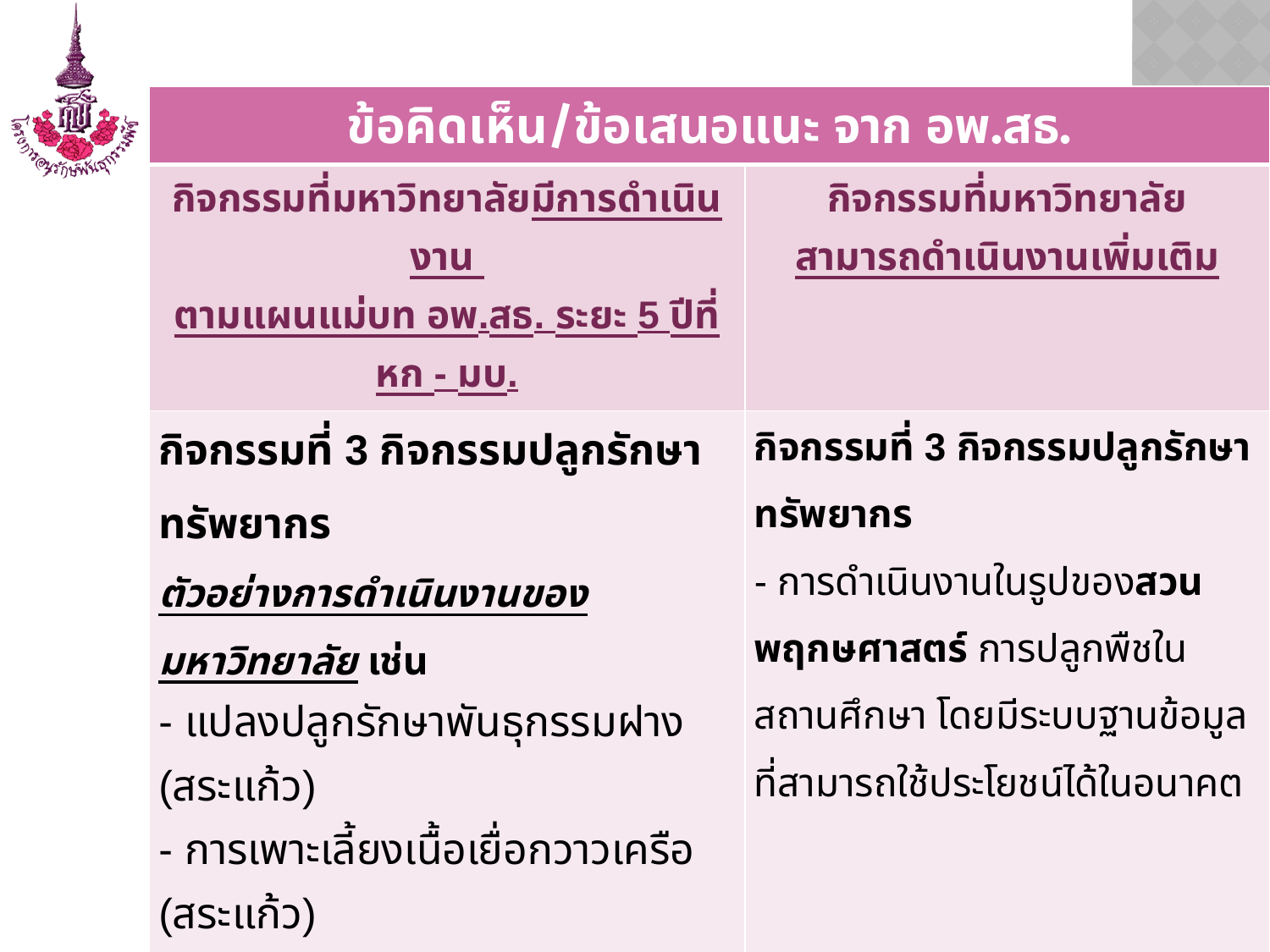

| ข้อคิดเห็น/ข้อเสนอแนะ จาก อพ.สธ. |  |
| --- | --- |
| กิจกรรมที่มหาวิทยาลัยมีการดำเนินงาน ตามแผนแม่บท อพ.สธ. ระยะ 5 ปีที่หก - มบ. | กิจกรรมที่มหาวิทยาลัย สามารถดำเนินงานเพิ่มเติม |
| กิจกรรมที่ 3 กิจกรรมปลูกรักษาทรัพยากร ตัวอย่างการดำเนินงานของมหาวิทยาลัย เช่น - แปลงปลูกรักษาพันธุกรรมฝาง (สระแก้ว) - การเพาะเลี้ยงเนื้อเยื่อกวาวเครือ (สระแก้ว) - สวนสมุนไพรไทย (บางแสน) - สวนป่าสมุนไพร (สระแก้ว) - แปลงรวบรวมพันธุ์ไผ่ (สระแก้ว) - แปลงรวบรวมพันธุ์บัวหลวง (สระแก้ว) - แปลงรวบรวมพันธุ์กุหลาบ | กิจกรรมที่ 3 กิจกรรมปลูกรักษาทรัพยากร - การดำเนินงานในรูปของสวนพฤกษศาสตร์ การปลูกพืชในสถานศึกษา โดยมีระบบฐานข้อมูล ที่สามารถใช้ประโยชน์ได้ในอนาคต |